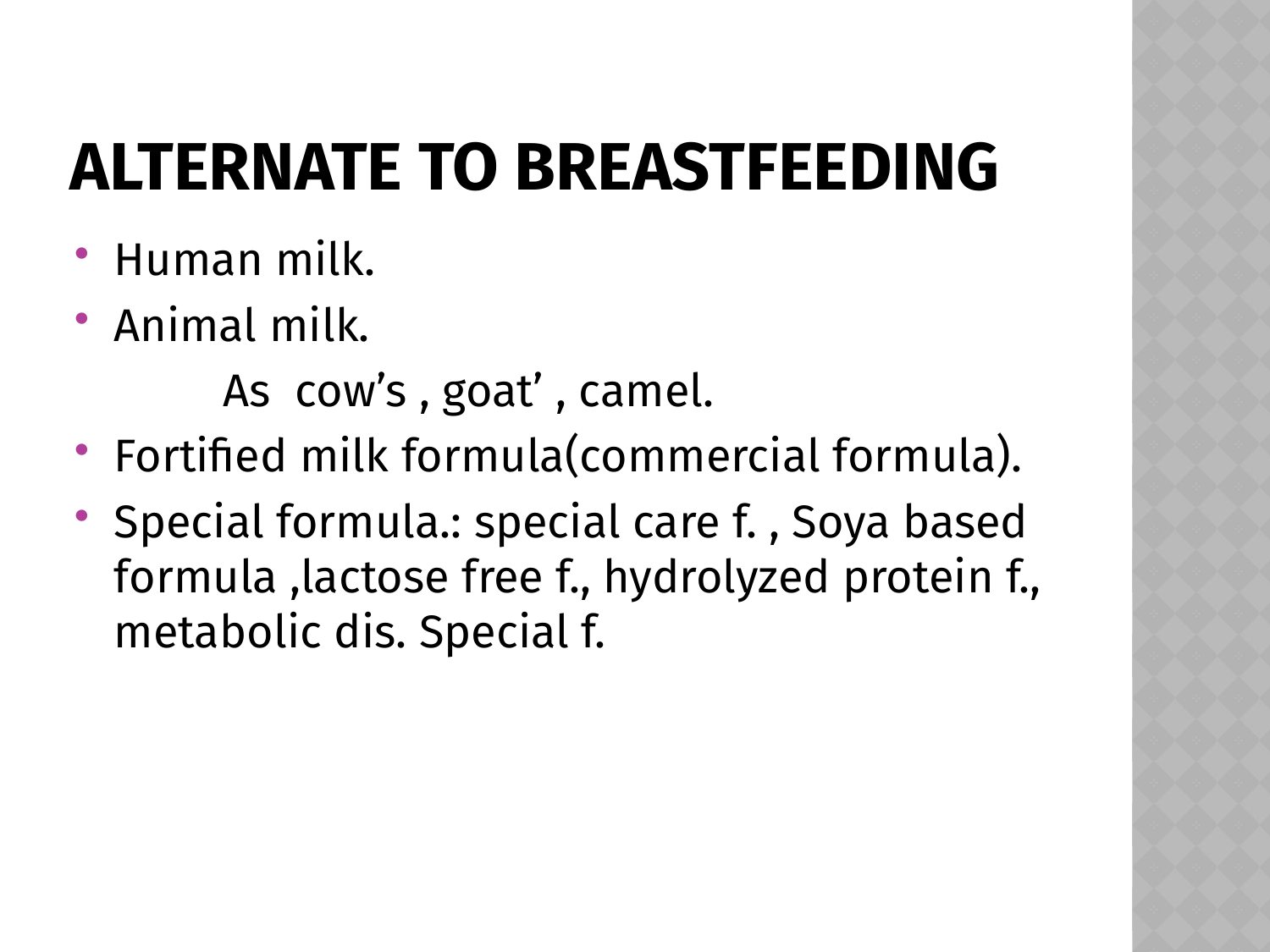

# Alternate to breastfeeding
Human milk.
Animal milk.
            As  cow’s , goat’ , camel.
Fortified milk formula(commercial formula).
Special formula.: special care f. , Soya based formula ,lactose free f., hydrolyzed protein f., metabolic dis. Special f.